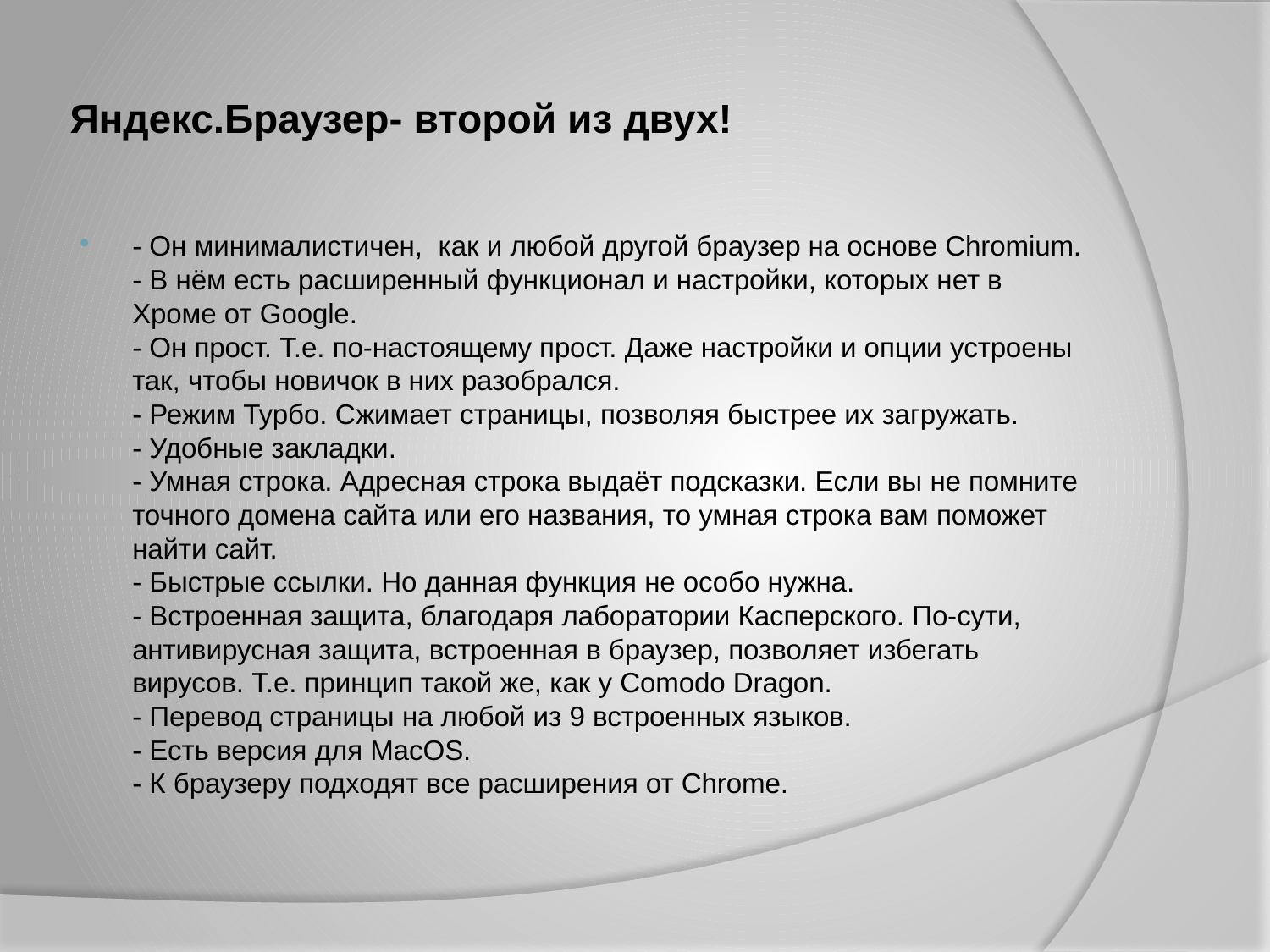

# Яндекс.Браузер- второй из двух!
- Он минималистичен,  как и любой другой браузер на основе Chromium.
- В нём есть расширенный функционал и настройки, которых нет в Хроме от Google.
- Он прост. Т.е. по-настоящему прост. Даже настройки и опции устроены так, чтобы новичок в них разобрался.
- Режим Турбо. Сжимает страницы, позволяя быстрее их загружать.
- Удобные закладки.
- Умная строка. Адресная строка выдаёт подсказки. Если вы не помните точного домена сайта или его названия, то умная строка вам поможет найти сайт.
- Быстрые ссылки. Но данная функция не особо нужна.
- Встроенная защита, благодаря лаборатории Касперского. По-сути, антивирусная защита, встроенная в браузер, позволяет избегать вирусов. Т.е. принцип такой же, как у Comodo Dragon.
- Перевод страницы на любой из 9 встроенных языков.
- Есть версия для MacOS.
- К браузеру подходят все расширения от Chrome.